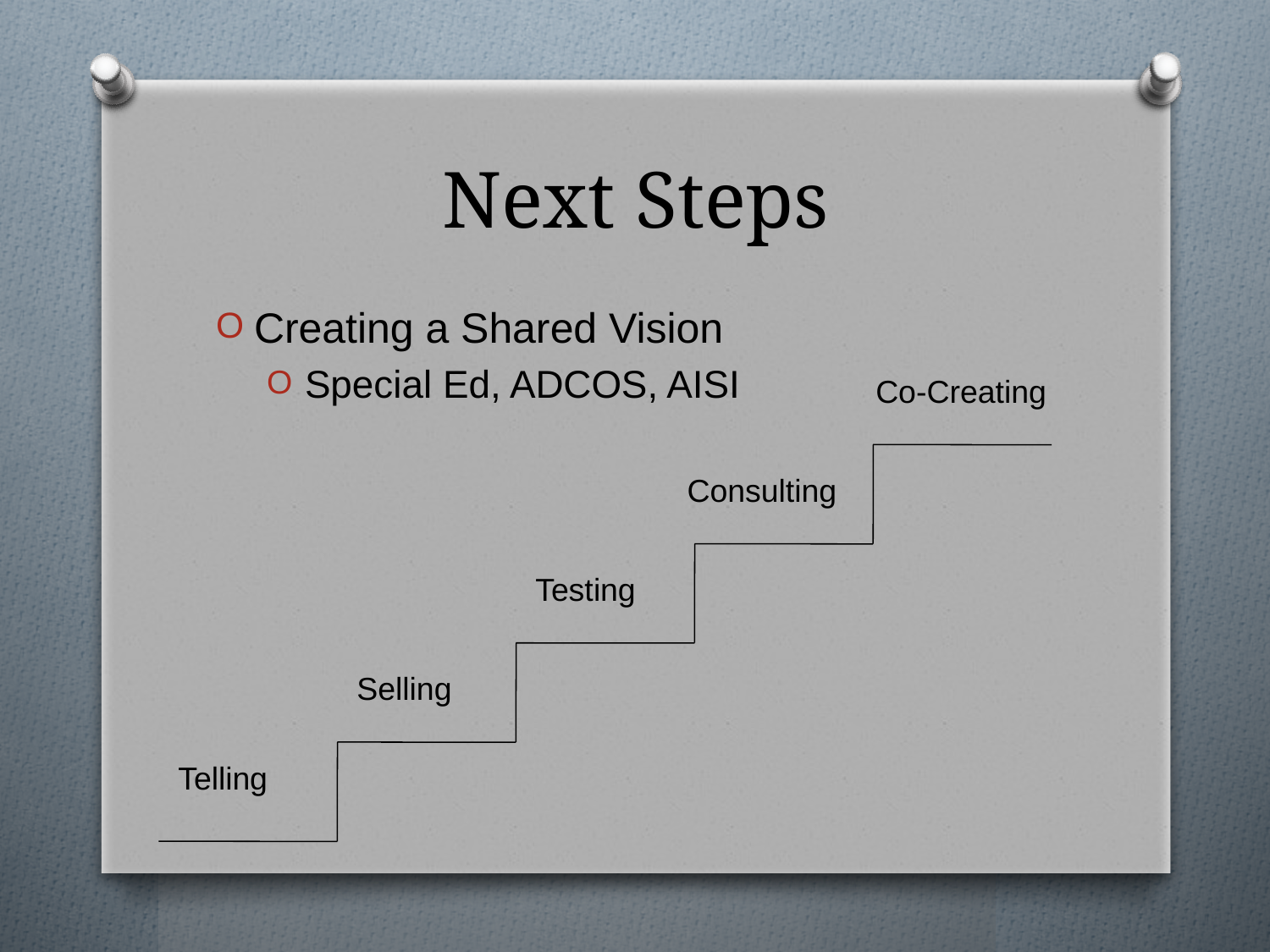

# Next Steps
Creating a Shared Vision
Special Ed, ADCOS, AISI

Co-Creating
Consulting
Testing
Selling
Telling